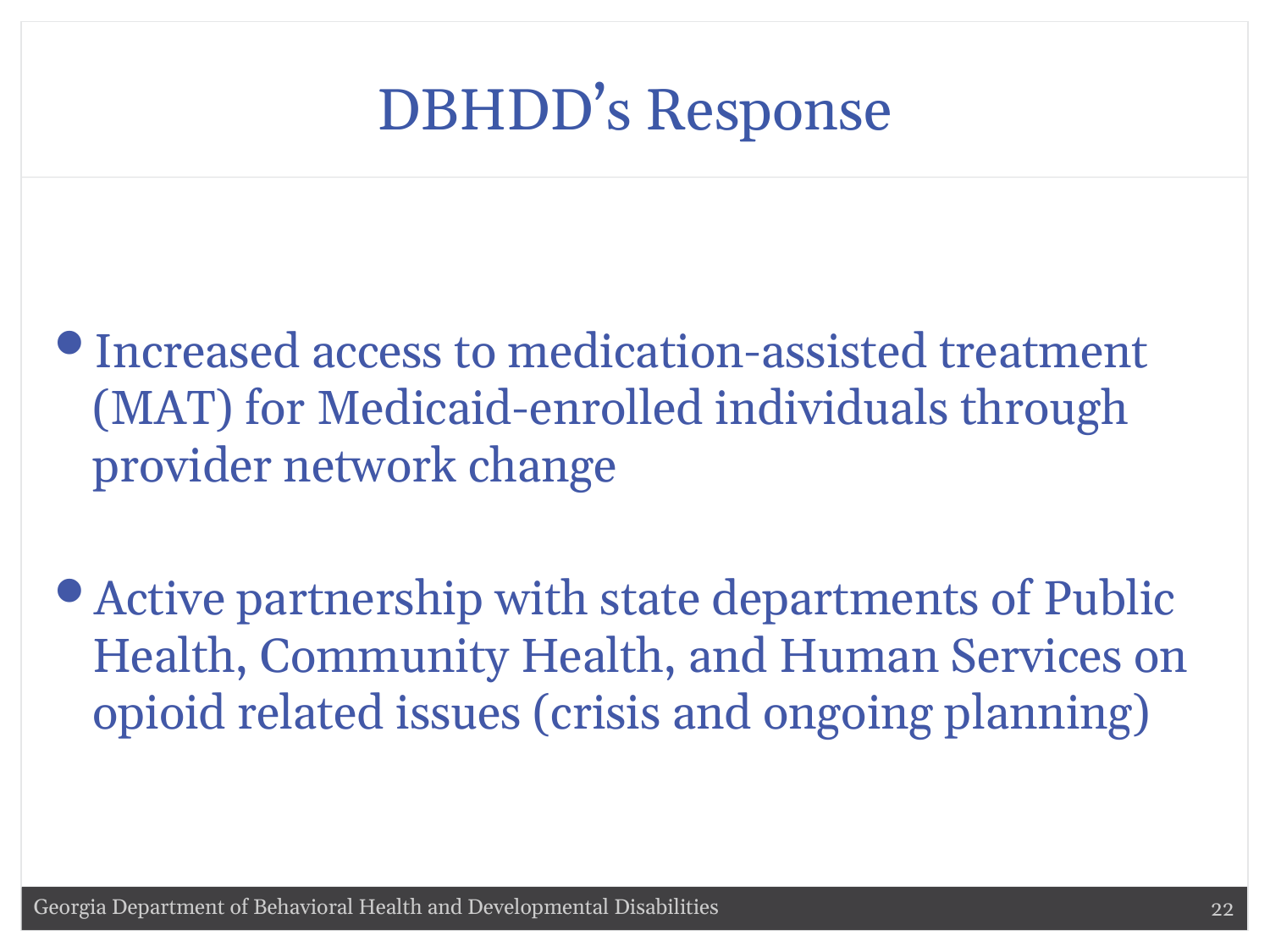

# DBHDD’s Response
Increased access to medication-assisted treatment (MAT) for Medicaid-enrolled individuals through provider network change

Active partnership with state departments of Public Health, Community Health, and Human Services on opioid related issues (crisis and ongoing planning)